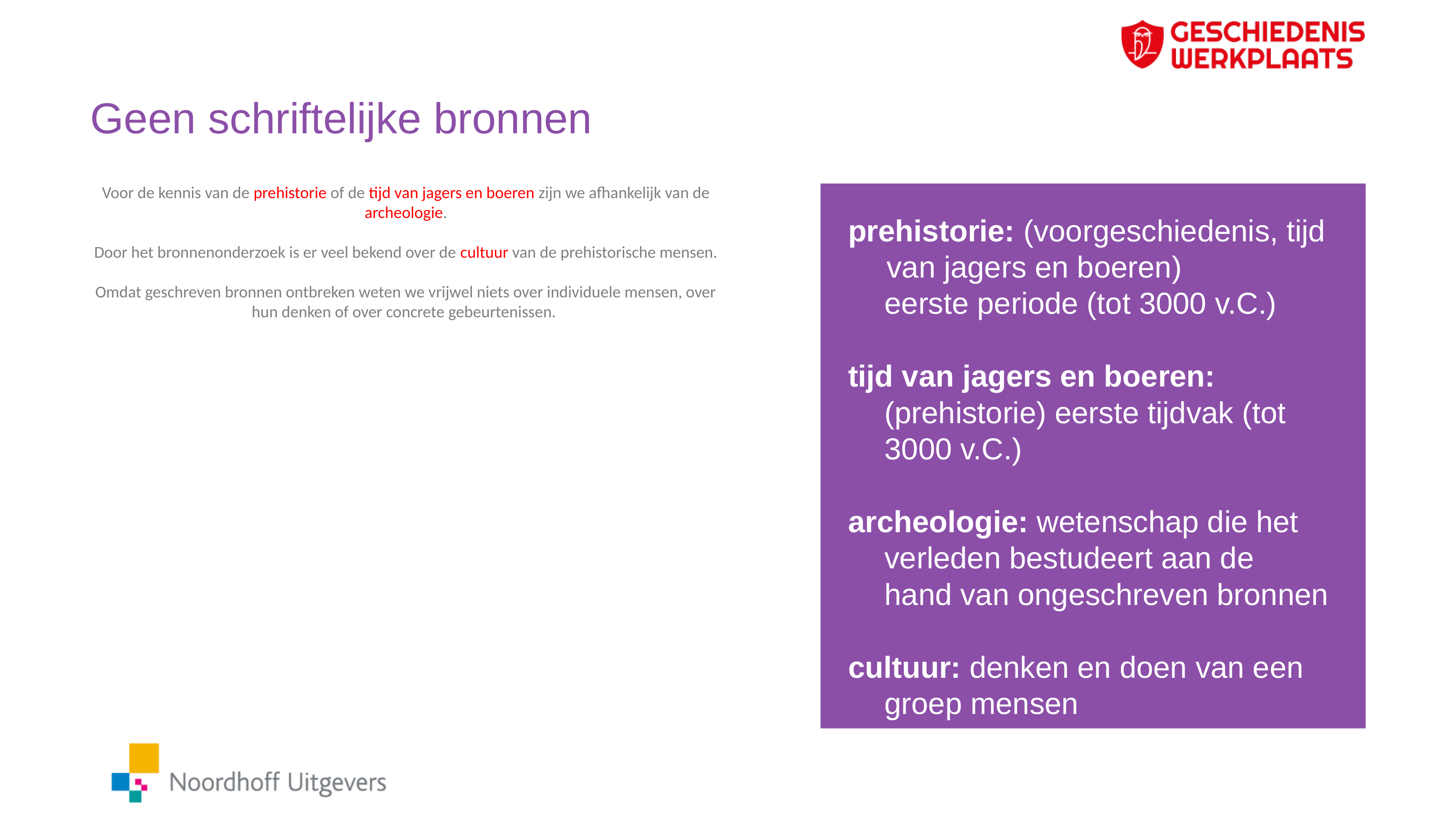

# Geen schriftelijke bronnen
Voor de kennis van de prehistorie of de tijd van jagers en boeren zijn we afhankelijk van de archeologie.

Door het bronnenonderzoek is er veel bekend over de cultuur van de prehistorische mensen.

Omdat geschreven bronnen ontbreken weten we vrijwel niets over individuele mensen, over hun denken of over concrete gebeurtenissen.
prehistorie: (voorgeschiedenis, tijd van jagers en boeren)
eerste periode (tot 3000 v.C.)

tijd van jagers en boeren: (prehistorie) eerste tijdvak (tot 3000 v.C.)

archeologie: wetenschap die het verleden bestudeert aan de
	hand van ongeschreven bronnen

cultuur: denken en doen van een groep mensen